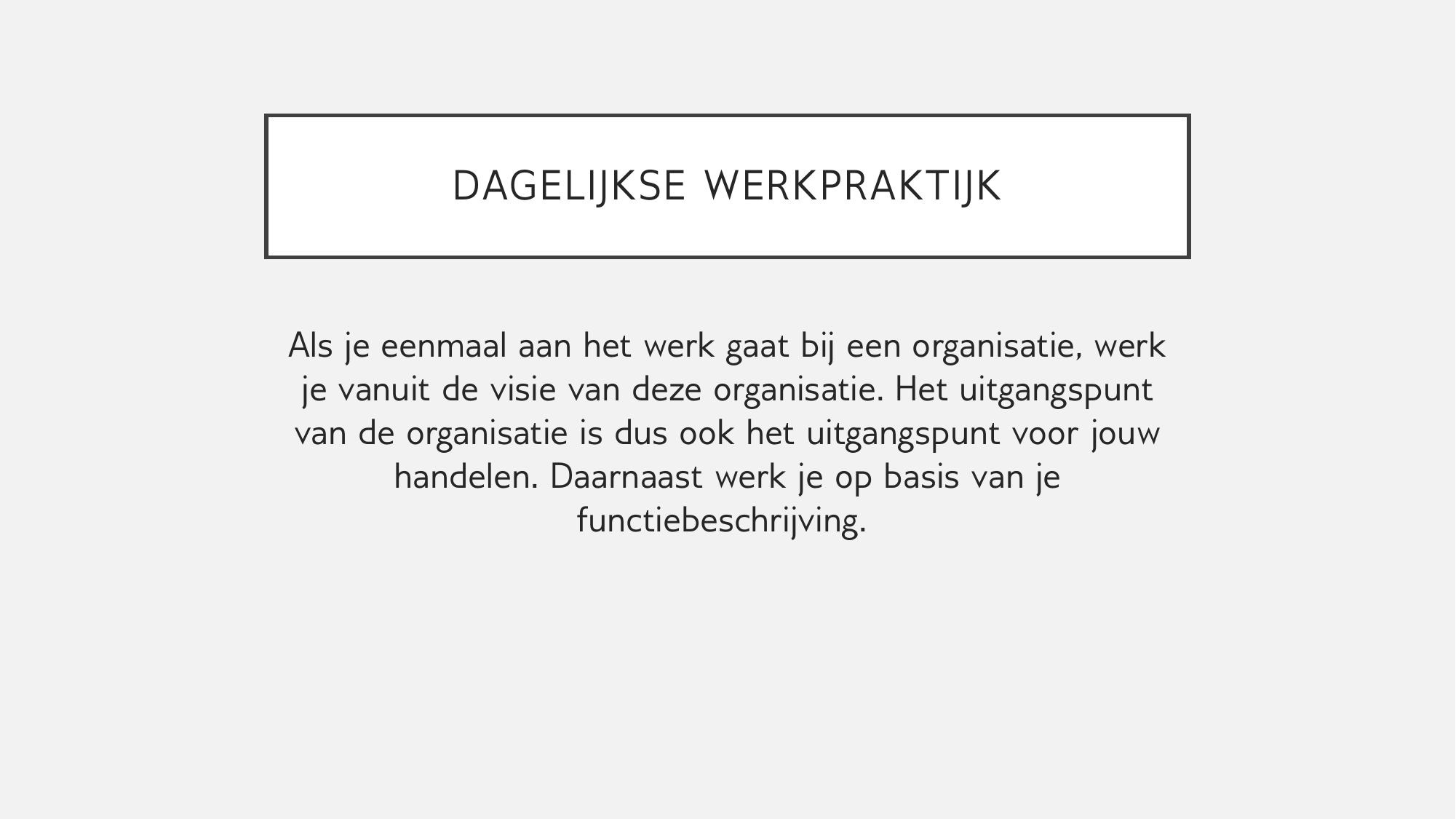

# Dagelijkse werkpraktijk
Als je eenmaal aan het werk gaat bij een organisatie, werk je vanuit de visie van deze organisatie. Het uitgangspunt van de organisatie is dus ook het uitgangspunt voor jouw handelen. Daarnaast werk je op basis van je functiebeschrijving.